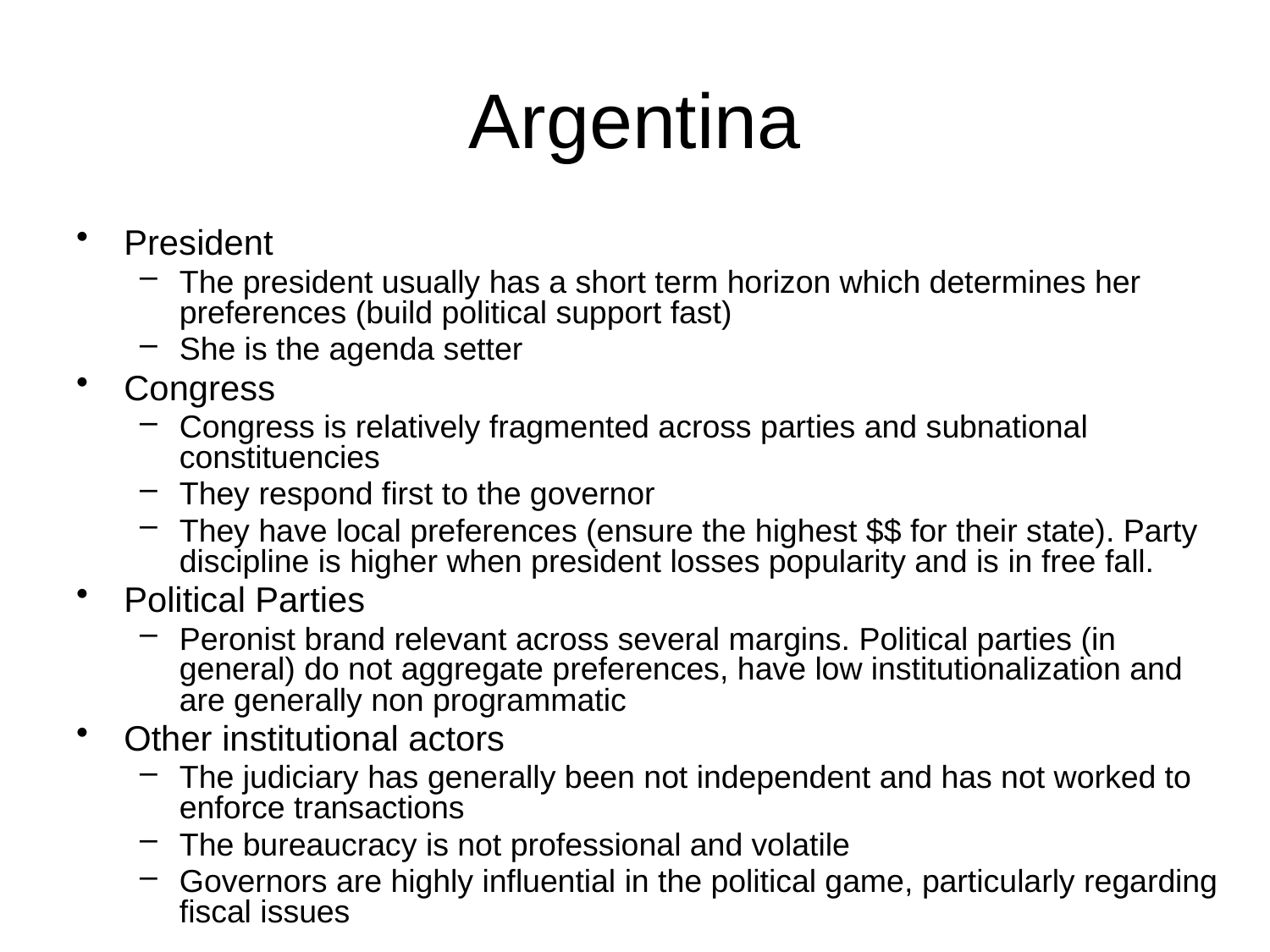

# Argentina
President
The president usually has a short term horizon which determines her preferences (build political support fast)
She is the agenda setter
Congress
Congress is relatively fragmented across parties and subnational constituencies
They respond first to the governor
They have local preferences (ensure the highest $$ for their state). Party discipline is higher when president losses popularity and is in free fall.
Political Parties
Peronist brand relevant across several margins. Political parties (in general) do not aggregate preferences, have low institutionalization and are generally non programmatic
Other institutional actors
The judiciary has generally been not independent and has not worked to enforce transactions
The bureaucracy is not professional and volatile
Governors are highly influential in the political game, particularly regarding fiscal issues